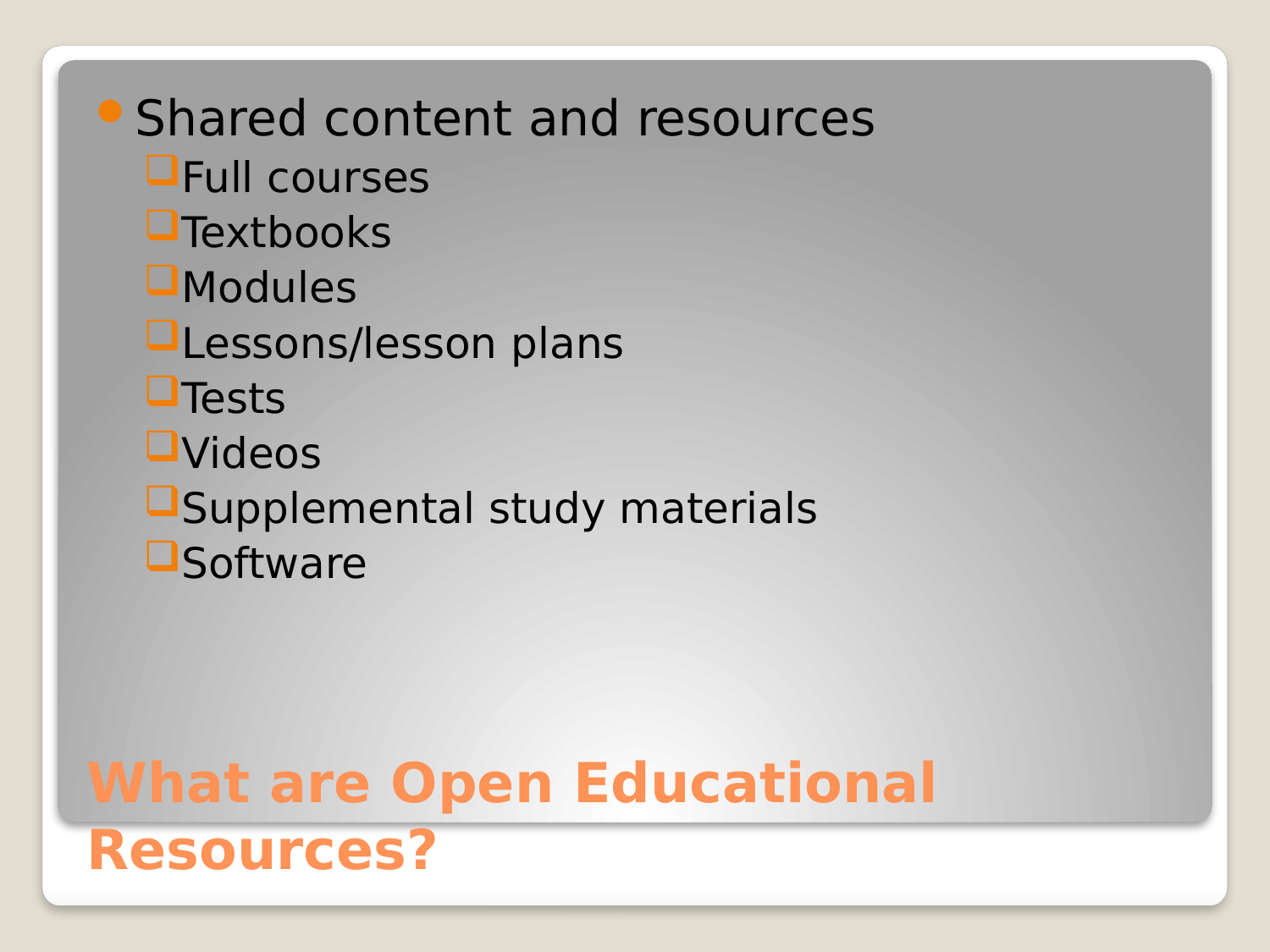

Shared content and resources
Full courses
Textbooks
Modules
Lessons/lesson plans
Tests
Videos
Supplemental study materials
Software
# What are Open Educational Resources?